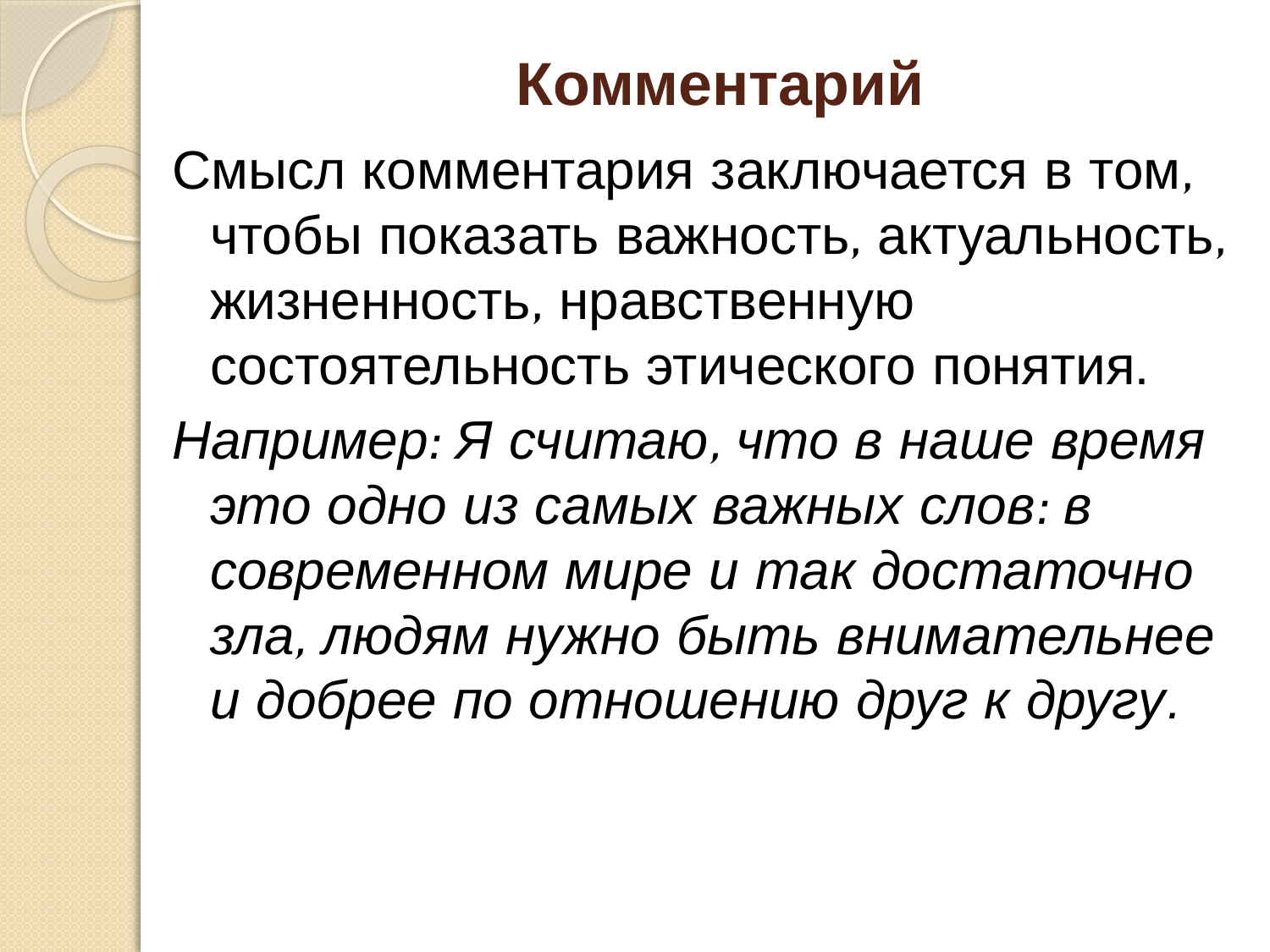

# Комментарий
Смысл комментария заключается в том, чтобы показать важность, актуальность, жизненность, нравственную состоятельность этического понятия.
Например: Я считаю, что в наше время это одно из самых важных слов: в современном мире и так достаточно зла, людям нужно быть внимательнее и добрее по отношению друг к другу.